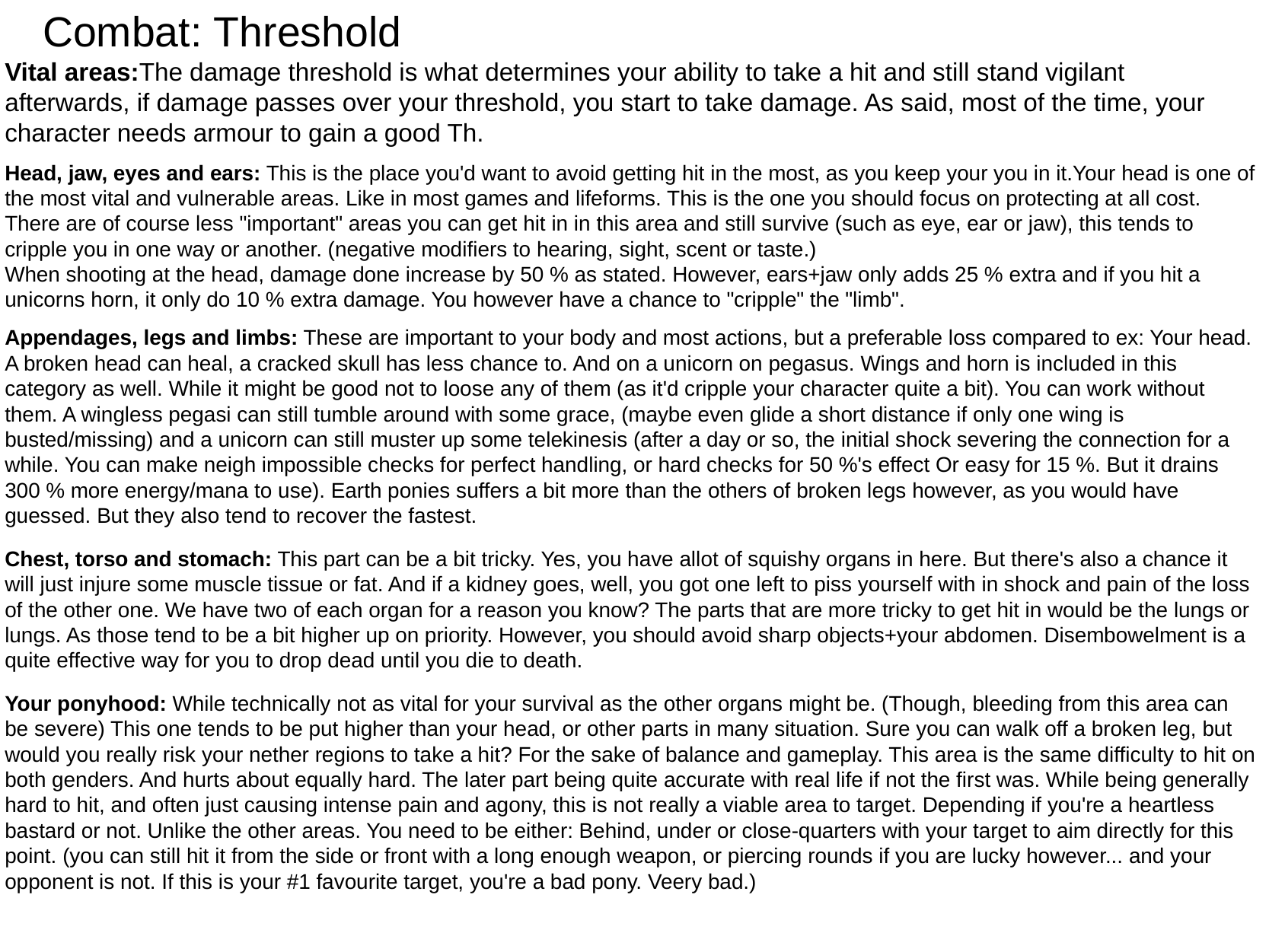

# Combat: Threshold
Vital areas:The damage threshold is what determines your ability to take a hit and still stand vigilant afterwards, if damage passes over your threshold, you start to take damage. As said, most of the time, your character needs armour to gain a good Th.

Head, jaw, eyes and ears: This is the place you'd want to avoid getting hit in the most, as you keep your you in it.Your head is one of the most vital and vulnerable areas. Like in most games and lifeforms. This is the one you should focus on protecting at all cost. There are of course less "important" areas you can get hit in in this area and still survive (such as eye, ear or jaw), this tends to cripple you in one way or another. (negative modifiers to hearing, sight, scent or taste.)
When shooting at the head, damage done increase by 50 % as stated. However, ears+jaw only adds 25 % extra and if you hit a unicorns horn, it only do 10 % extra damage. You however have a chance to "cripple" the "limb".

Appendages, legs and limbs: These are important to your body and most actions, but a preferable loss compared to ex: Your head. A broken head can heal, a cracked skull has less chance to. And on a unicorn on pegasus. Wings and horn is included in this category as well. While it might be good not to loose any of them (as it'd cripple your character quite a bit). You can work without them. A wingless pegasi can still tumble around with some grace, (maybe even glide a short distance if only one wing is busted/missing) and a unicorn can still muster up some telekinesis (after a day or so, the initial shock severing the connection for a while. You can make neigh impossible checks for perfect handling, or hard checks for 50 %'s effect Or easy for 15 %. But it drains 300 % more energy/mana to use). Earth ponies suffers a bit more than the others of broken legs however, as you would have guessed. But they also tend to recover the fastest.

Chest, torso and stomach: This part can be a bit tricky. Yes, you have allot of squishy organs in here. But there's also a chance it will just injure some muscle tissue or fat. And if a kidney goes, well, you got one left to piss yourself with in shock and pain of the loss of the other one. We have two of each organ for a reason you know? The parts that are more tricky to get hit in would be the lungs or lungs. As those tend to be a bit higher up on priority. However, you should avoid sharp objects+your abdomen. Disembowelment is a quite effective way for you to drop dead until you die to death.

Your ponyhood: While technically not as vital for your survival as the other organs might be. (Though, bleeding from this area can be severe) This one tends to be put higher than your head, or other parts in many situation. Sure you can walk off a broken leg, but would you really risk your nether regions to take a hit? For the sake of balance and gameplay. This area is the same difficulty to hit on both genders. And hurts about equally hard. The later part being quite accurate with real life if not the first was. While being generally hard to hit, and often just causing intense pain and agony, this is not really a viable area to target. Depending if you're a heartless bastard or not. Unlike the other areas. You need to be either: Behind, under or close-quarters with your target to aim directly for this point. (you can still hit it from the side or front with a long enough weapon, or piercing rounds if you are lucky however... and your opponent is not. If this is your #1 favourite target, you're a bad pony. Veery bad.)